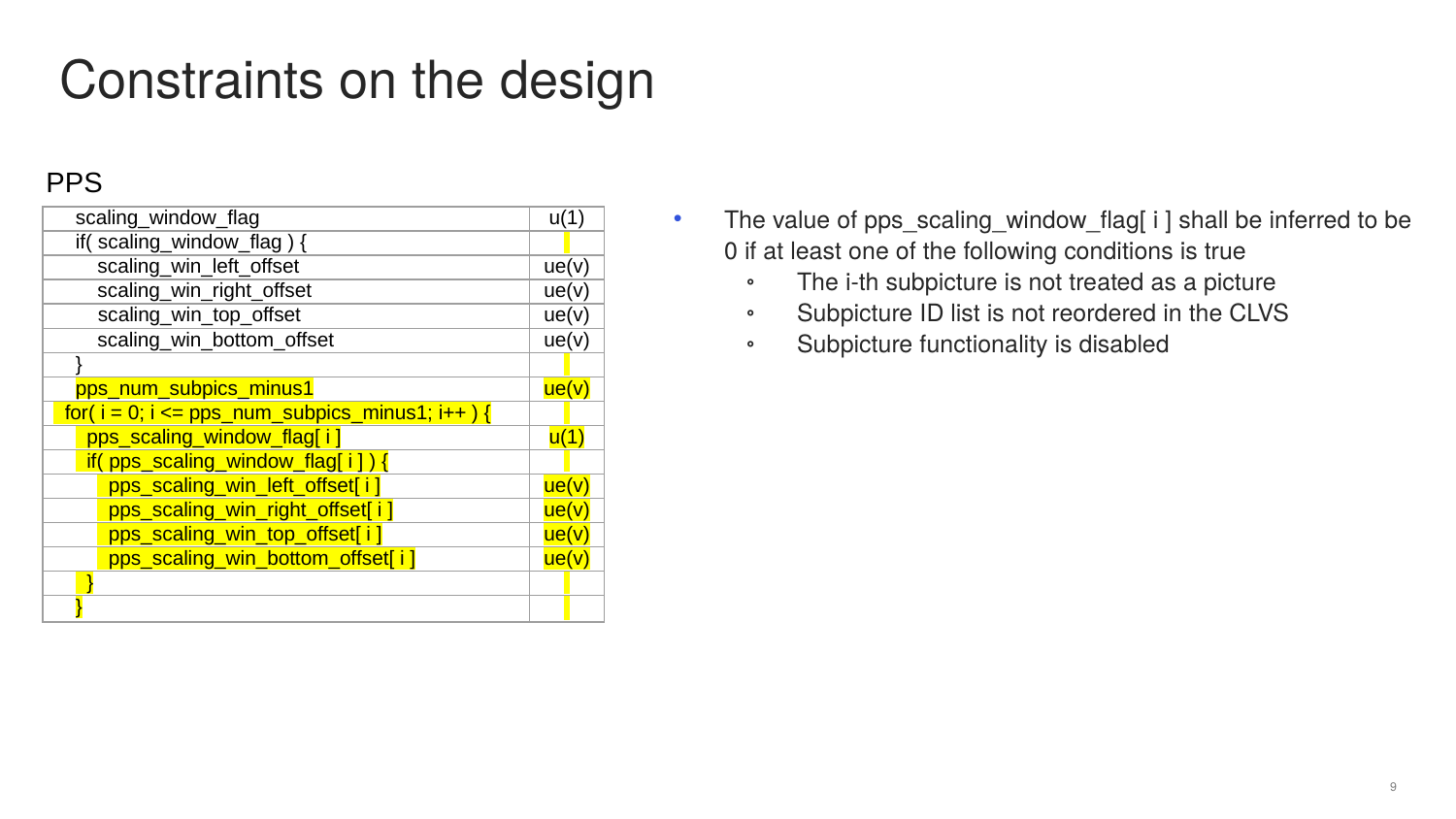

# Constraints on the design
PPS
The value of pps_scaling_window_flag[ i ] shall be inferred to be 0 if at least one of the following conditions is true
The i-th subpicture is not treated as a picture
Subpicture ID list is not reordered in the CLVS
Subpicture functionality is disabled

| scaling\_window\_flag | u(1) |
| --- | --- |
| if( scaling\_window\_flag ) { |  |
| scaling\_win\_left\_offset | ue(v) |
| scaling\_win\_right\_offset | ue(v) |
| scaling\_win\_top\_offset | ue(v) |
| scaling\_win\_bottom\_offset | ue(v) |
| } |  |
| pps\_num\_subpics\_minus1 | ue(v) |
| for( i = 0; i <= pps\_num\_subpics\_minus1; i++ ) { |  |
| pps\_scaling\_window\_flag[ i ] | u(1) |
| if( pps\_scaling\_window\_flag[ i ] ) { |  |
| pps\_scaling\_win\_left\_offset[ i ] | ue(v) |
| pps\_scaling\_win\_right\_offset[ i ] | ue(v) |
| pps\_scaling\_win\_top\_offset[ i ] | ue(v) |
| pps\_scaling\_win\_bottom\_offset[ i ] | ue(v) |
| } |  |
| } |  |